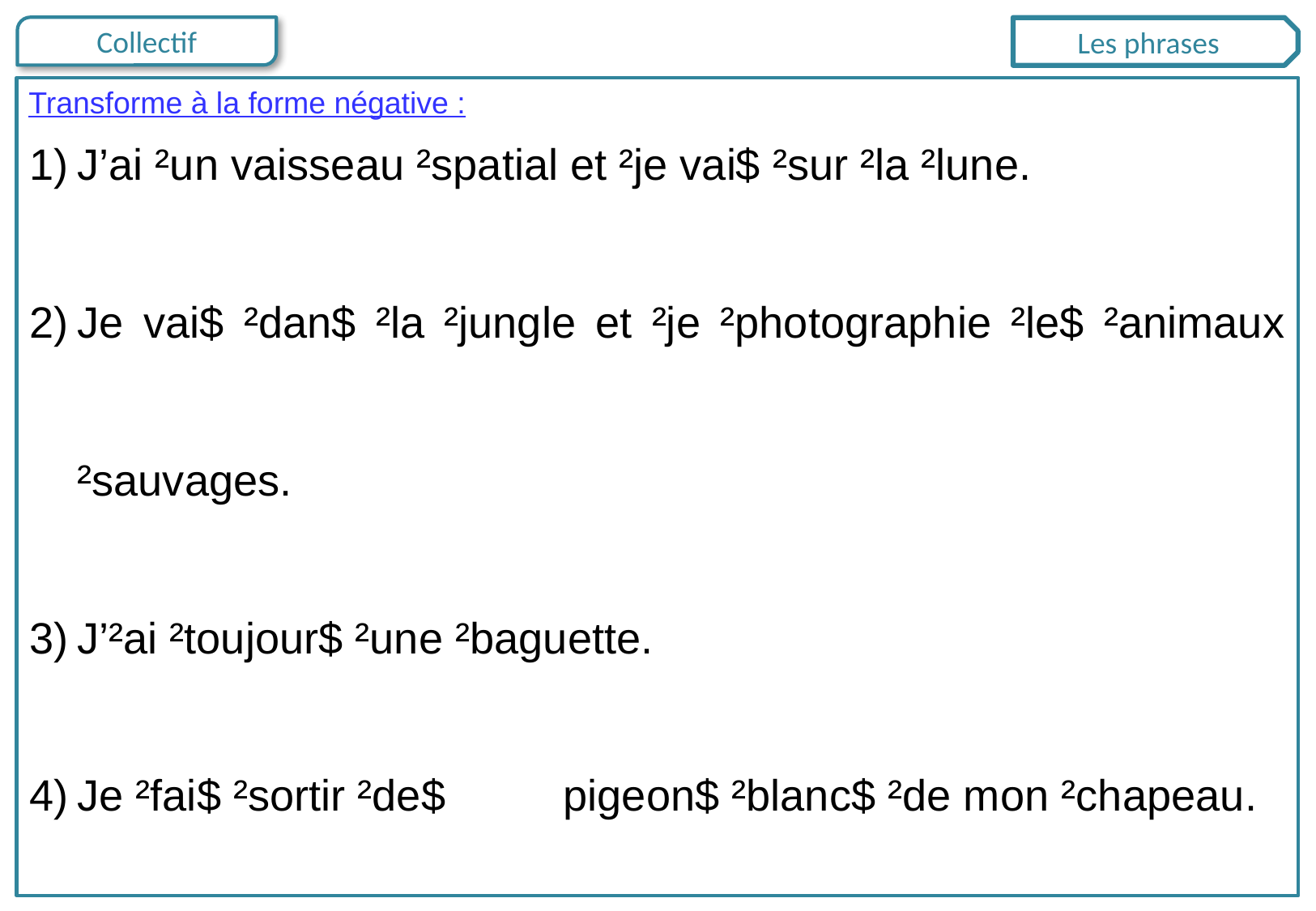

Les phrases
Transforme à la forme négative :
J’ai ²un vaisseau ²spatial et ²je vai$ ²sur ²la ²lune.
Je vai$ ²dan$ ²la ²jungle et ²je ²photographie ²le$ ²animaux ²sauvages.
J’²ai ²toujour$ ²une ²baguette.
Je ²fai$ ²sortir ²de$ 	pigeon$ ²blanc$ ²de mon ²chapeau.
Je ²fai$ ²souvent ²de$ émission$ ²de ²télévision.